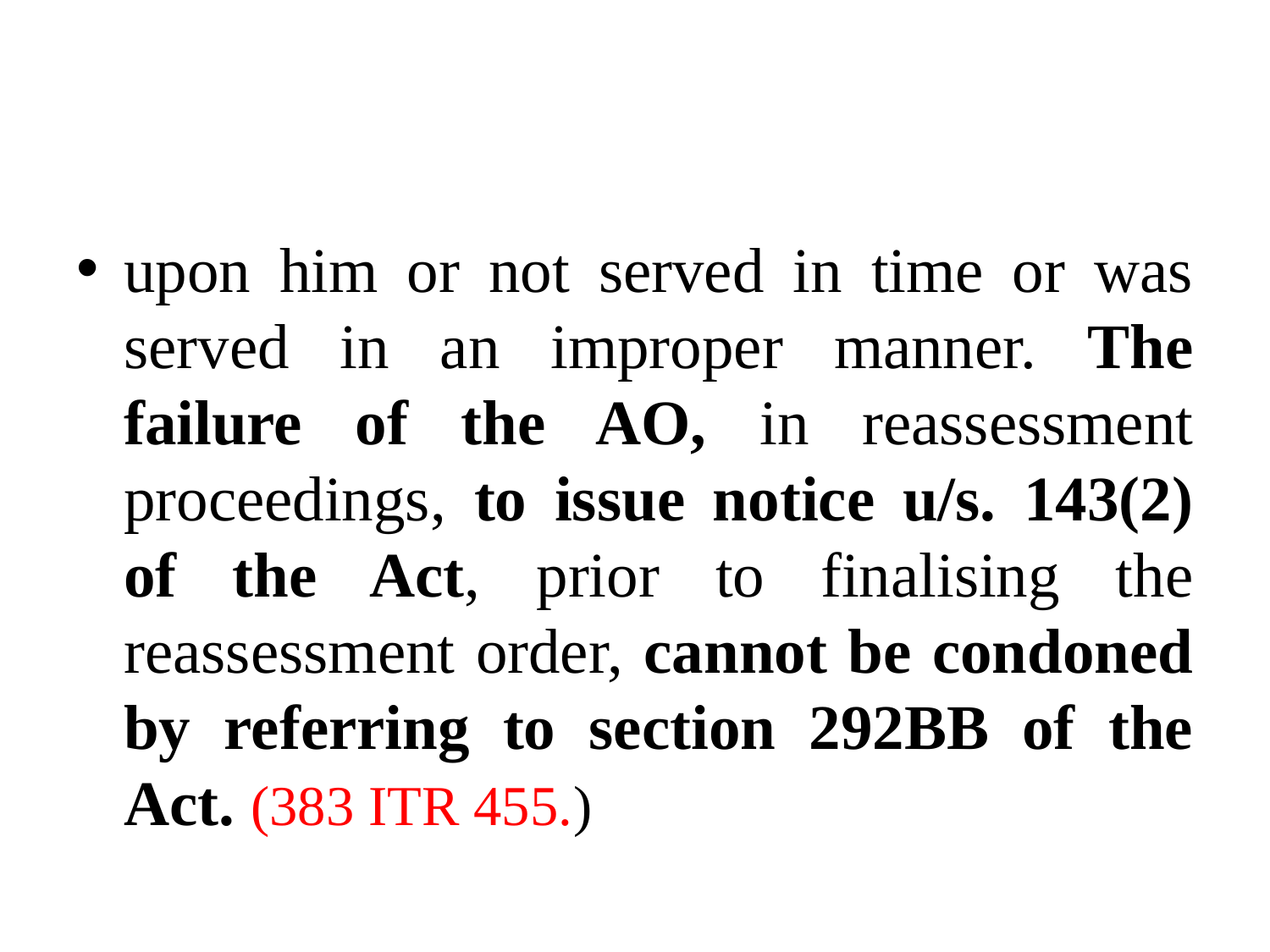

#
upon him or not served in time or was served in an improper manner. The failure of the AO, in reassessment proceedings, to issue notice u/s. 143(2) of the Act, prior to finalising the reassessment order, cannot be condoned by referring to section 292BB of the Act. (383 ITR 455.)